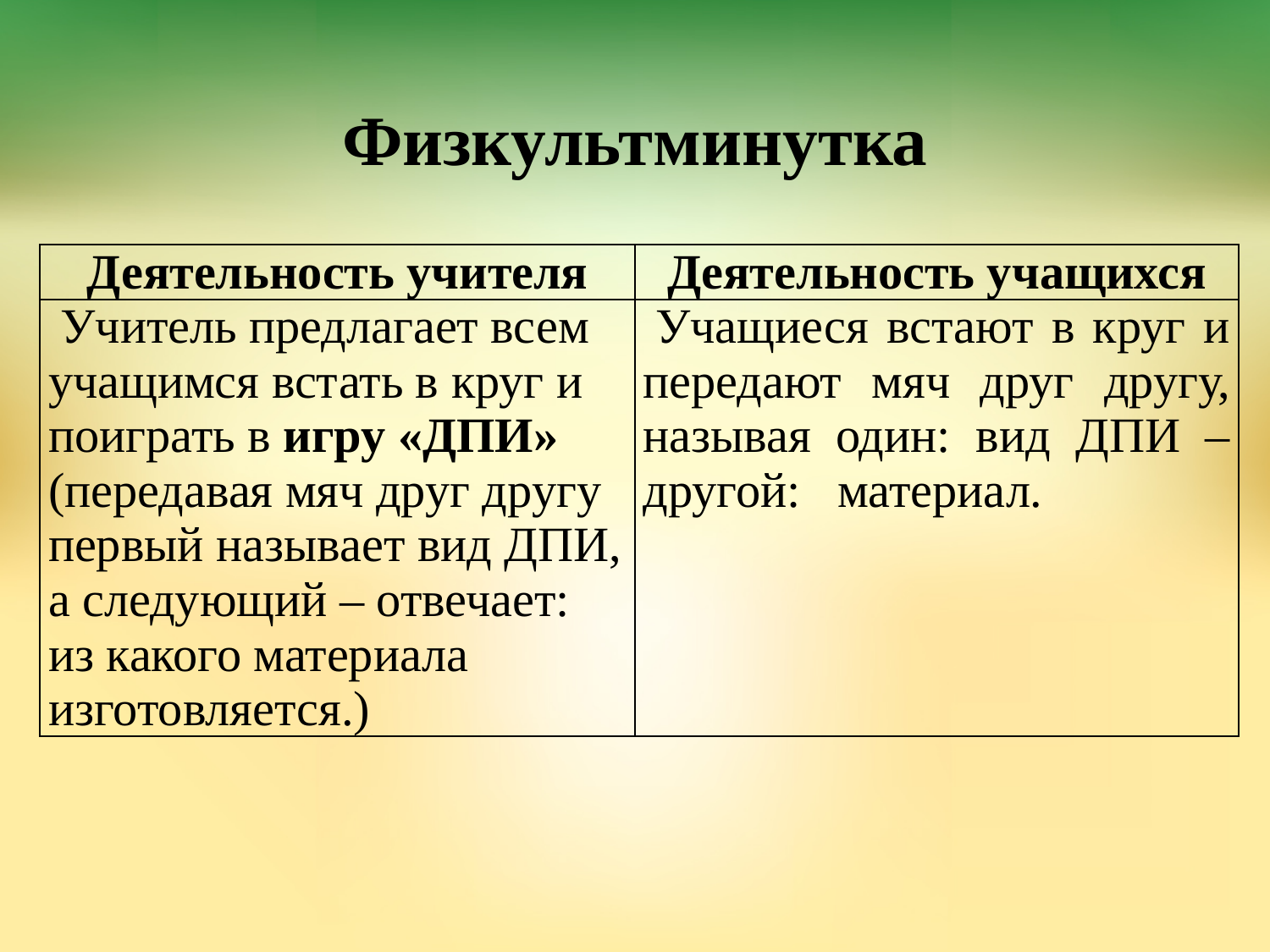

# Физкультминутка
| Деятельность учителя | Деятельность учащихся |
| --- | --- |
| Учитель предлагает всем учащимся встать в круг и поиграть в игру «ДПИ» (передавая мяч друг другу первый называет вид ДПИ, а следующий – отвечает: из какого материала изготовляется.) | Учащиеся встают в круг и передают мяч друг другу, называя один: вид ДПИ – другой: материал. |